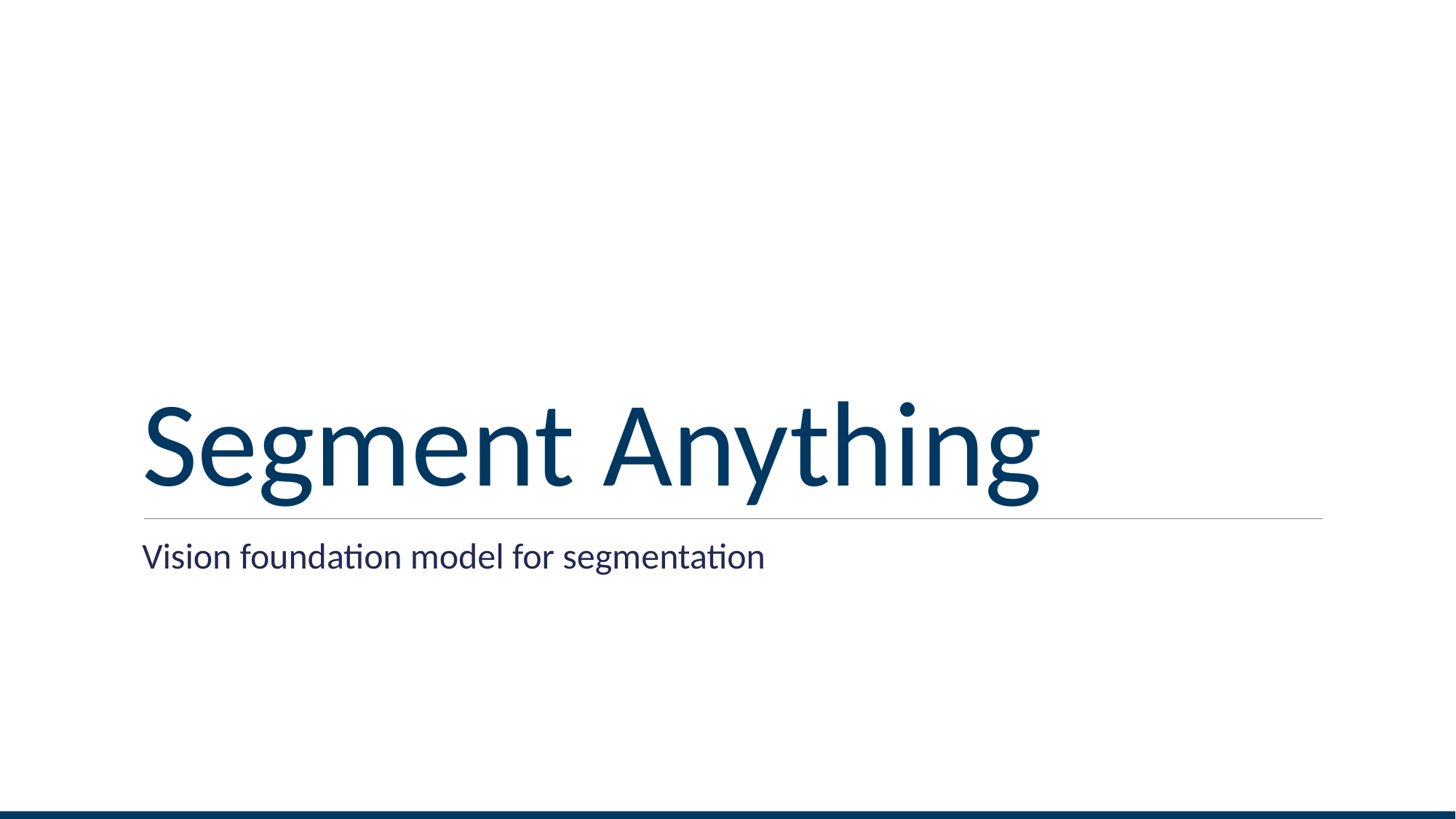

# Segment Anything
Vision foundation model for segmentation